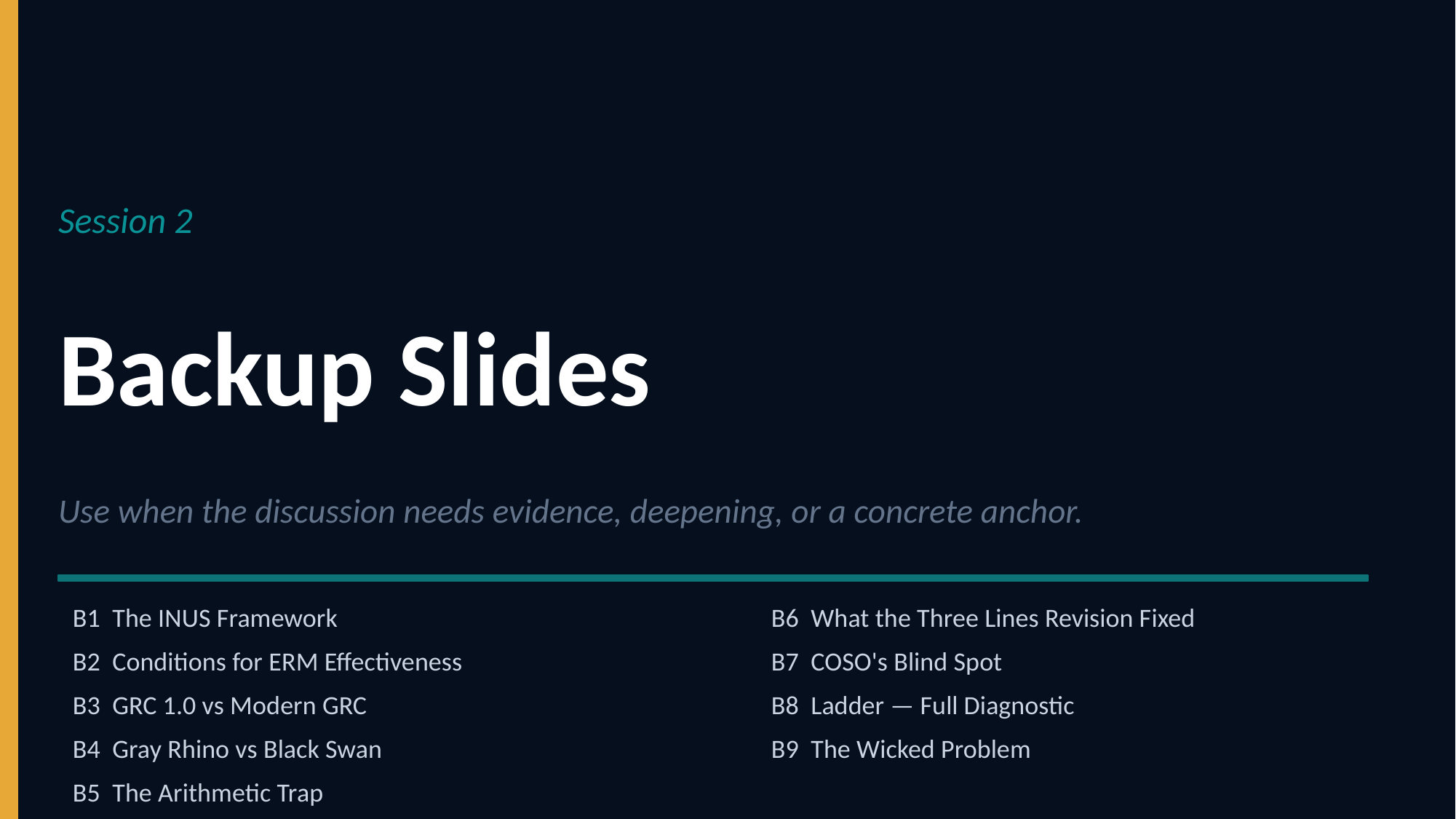

Session 2
Backup Slides
Use when the discussion needs evidence, deepening, or a concrete anchor.

B1  The INUS Framework
B6  What the Three Lines Revision Fixed
B2  Conditions for ERM Effectiveness
B7  COSO's Blind Spot
B3  GRC 1.0 vs Modern GRC
B8  Ladder — Full Diagnostic
B4  Gray Rhino vs Black Swan
B9  The Wicked Problem
B5  The Arithmetic Trap